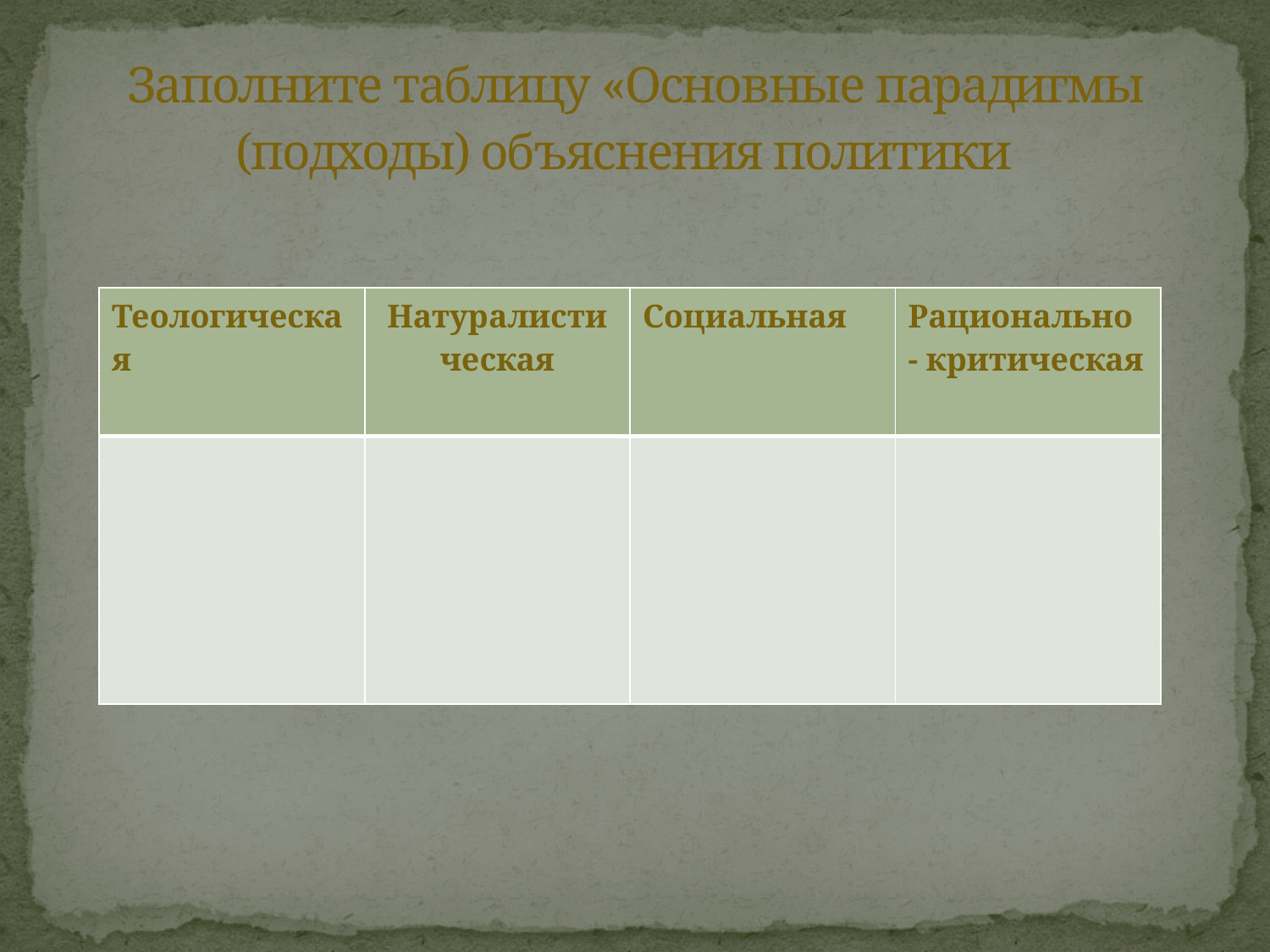

# Заполните таблицу «Основные парадигмы (подходы) объяснения политики
| Теологическая | Натуралистическая | Социальная | Рационально - критическая |
| --- | --- | --- | --- |
|  |  |  |  |